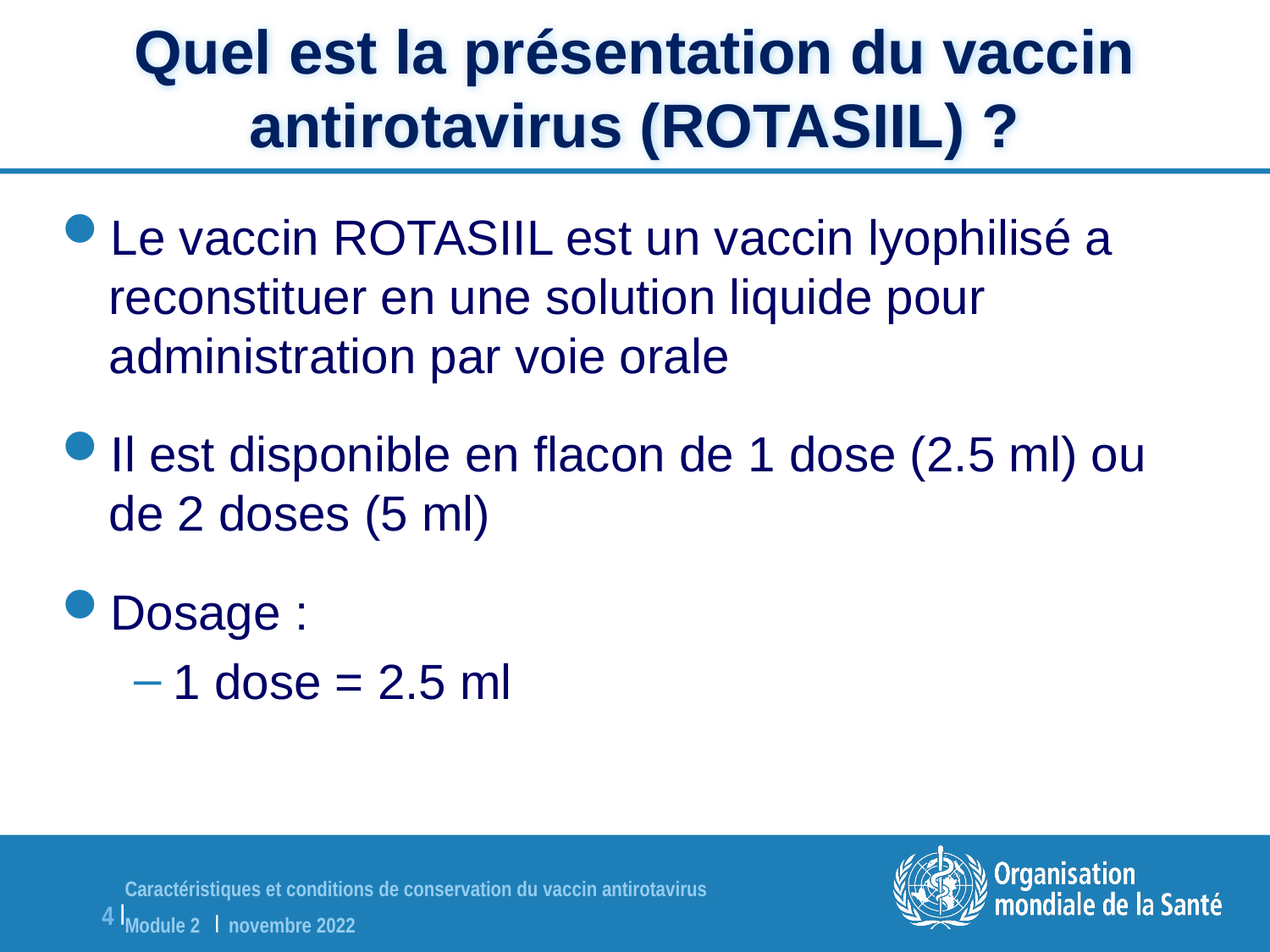

Quel est la présentation du vaccin antirotavirus (ROTASIIL) ?
Le vaccin ROTASIIL est un vaccin lyophilisé a reconstituer en une solution liquide pour administration par voie orale
Il est disponible en flacon de 1 dose (2.5 ml) ou de 2 doses (5 ml)
Dosage :
1 dose = 2.5 ml